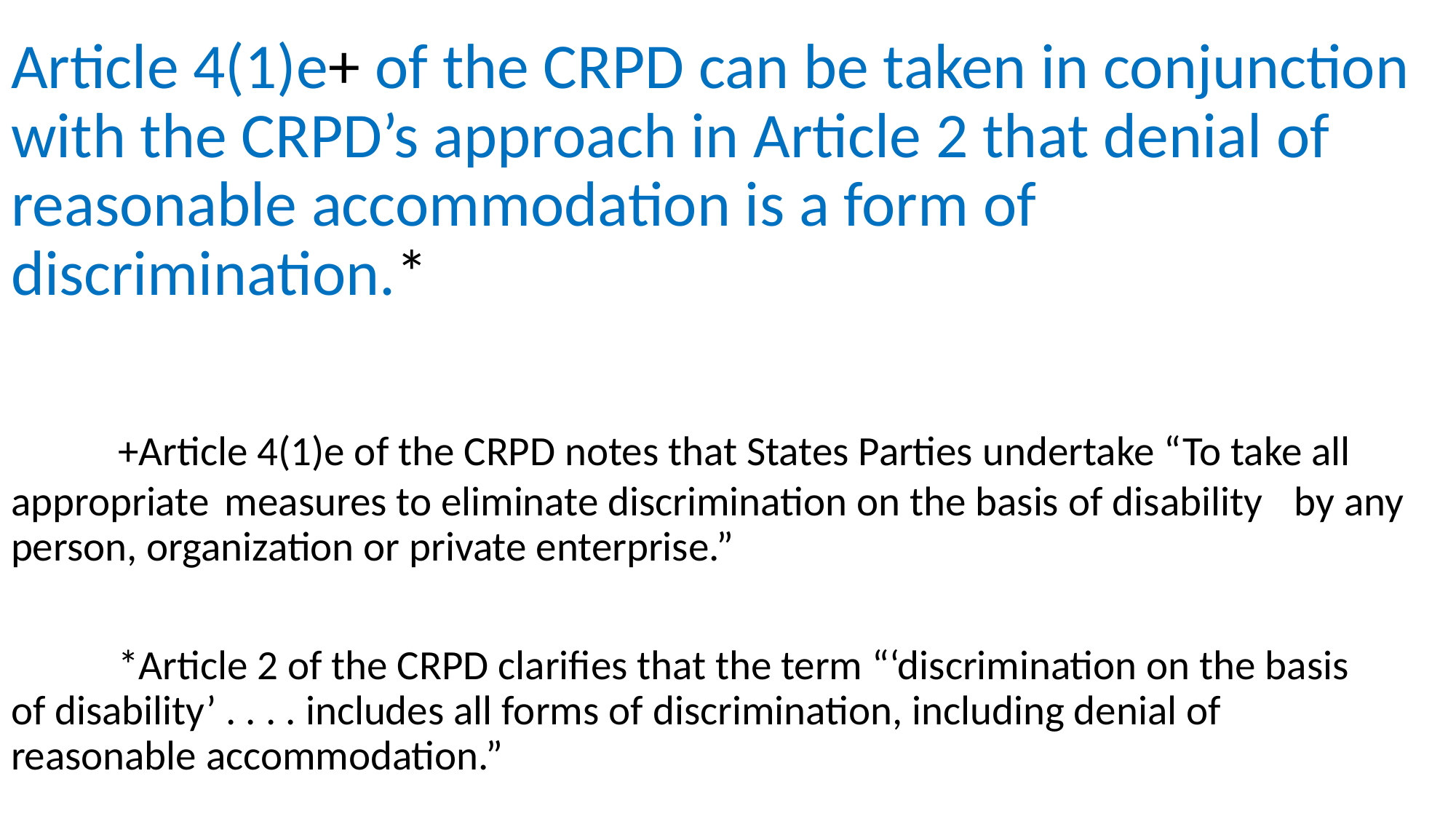

Article 4(1)e+ of the CRPD can be taken in conjunction with the CRPD’s approach in Article 2 that denial of reasonable accommodation is a form of discrimination.*

	+Article 4(1)e of the CRPD notes that States Parties undertake “To take all 	appropriate 	measures to eliminate discrimination on the basis of disability 	by any person, organization or private enterprise.”

	*Article 2 of the CRPD clarifies that the term “‘discrimination on the basis 	of disability’ . . . . includes all forms of discrimination, including denial of 	reasonable accommodation.”